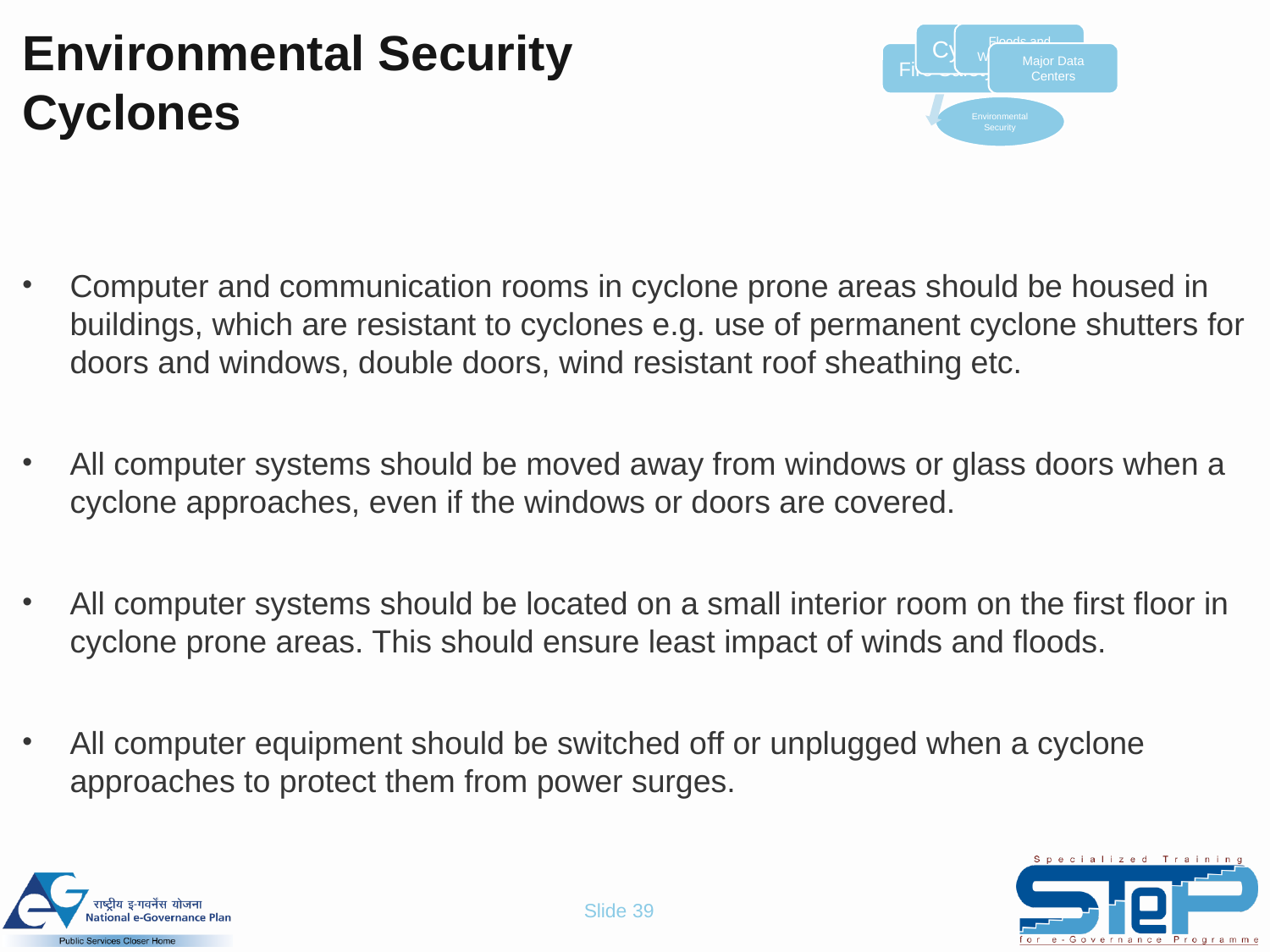

# Environmental Security Cyclones
Environmental Security
Fire Safety
Cyclones
Computer and communication rooms in cyclone prone areas should be housed in buildings, which are resistant to cyclones e.g. use of permanent cyclone shutters for doors and windows, double doors, wind resistant roof sheathing etc.

All computer systems should be moved away from windows or glass doors when a cyclone approaches, even if the windows or doors are covered.

All computer systems should be located on a small interior room on the first floor in cyclone prone areas. This should ensure least impact of winds and floods.

All computer equipment should be switched off or unplugged when a cyclone approaches to protect them from power surges.